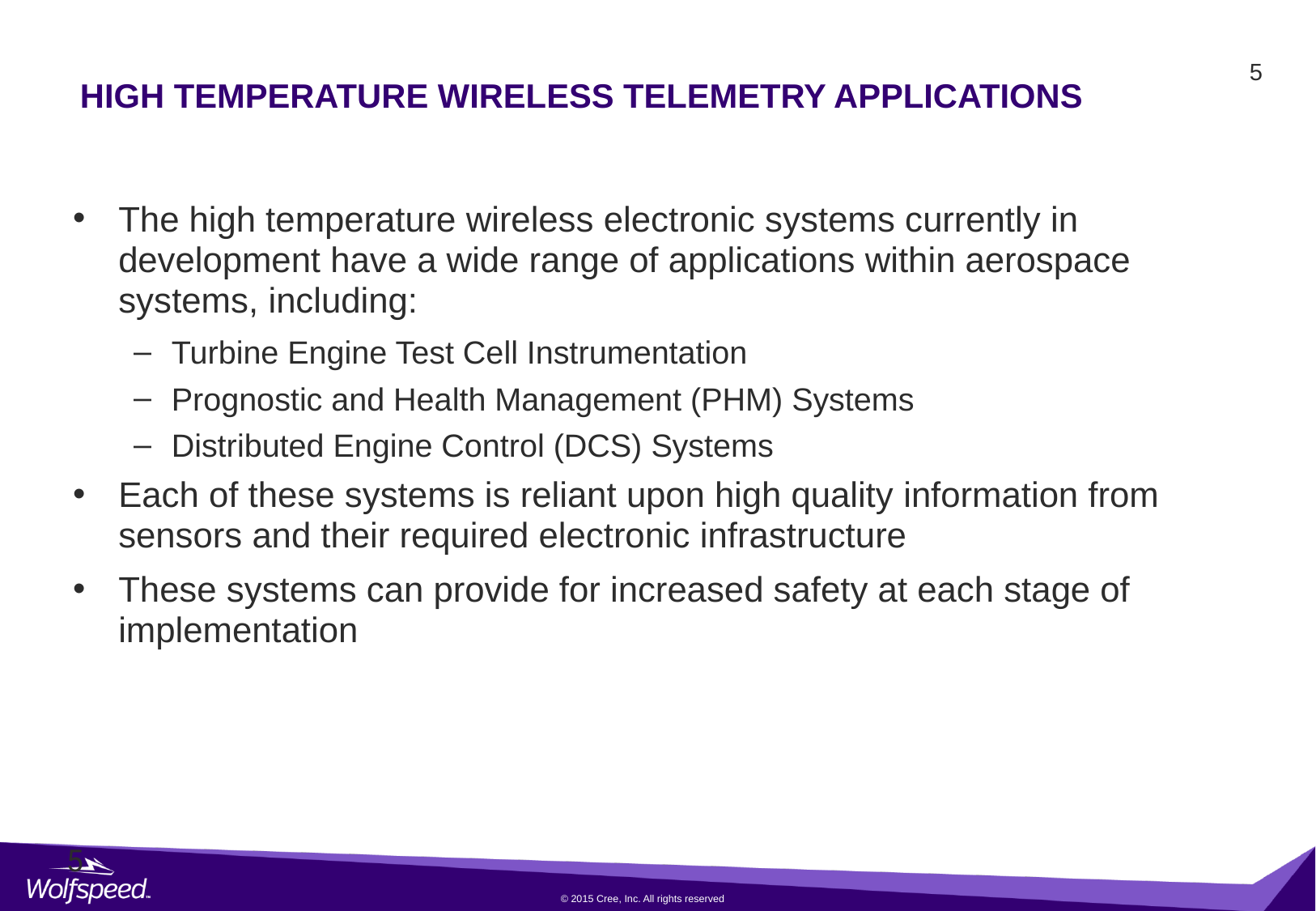

# High Temperature Wireless Telemetry Applications
The high temperature wireless electronic systems currently in development have a wide range of applications within aerospace systems, including:
Turbine Engine Test Cell Instrumentation
Prognostic and Health Management (PHM) Systems
Distributed Engine Control (DCS) Systems
Each of these systems is reliant upon high quality information from sensors and their required electronic infrastructure
These systems can provide for increased safety at each stage of implementation
5